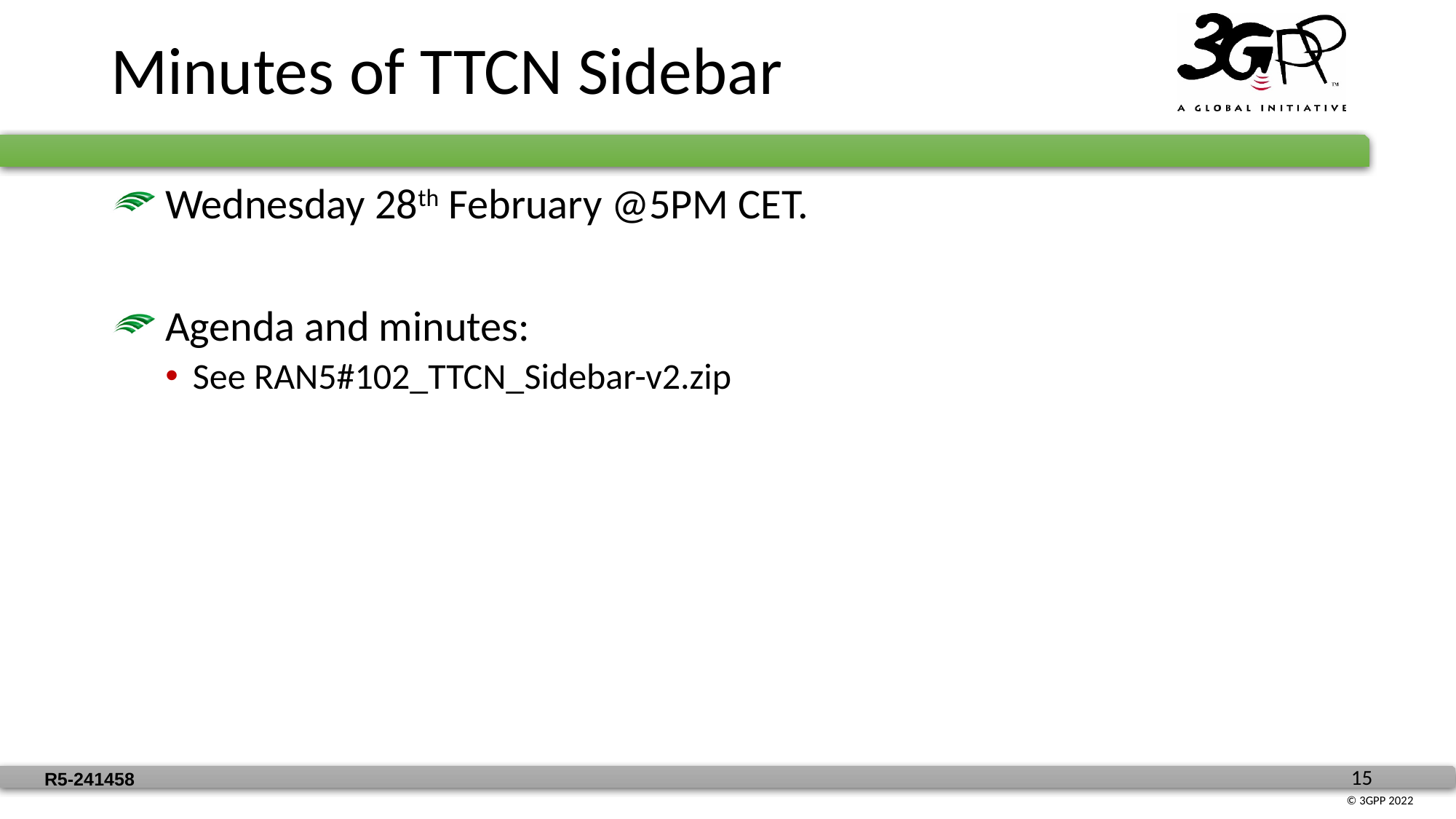

# Minutes of TTCN Sidebar
 Wednesday 28th February @5PM CET.

 Agenda and minutes:
See RAN5#102_TTCN_Sidebar-v2.zip